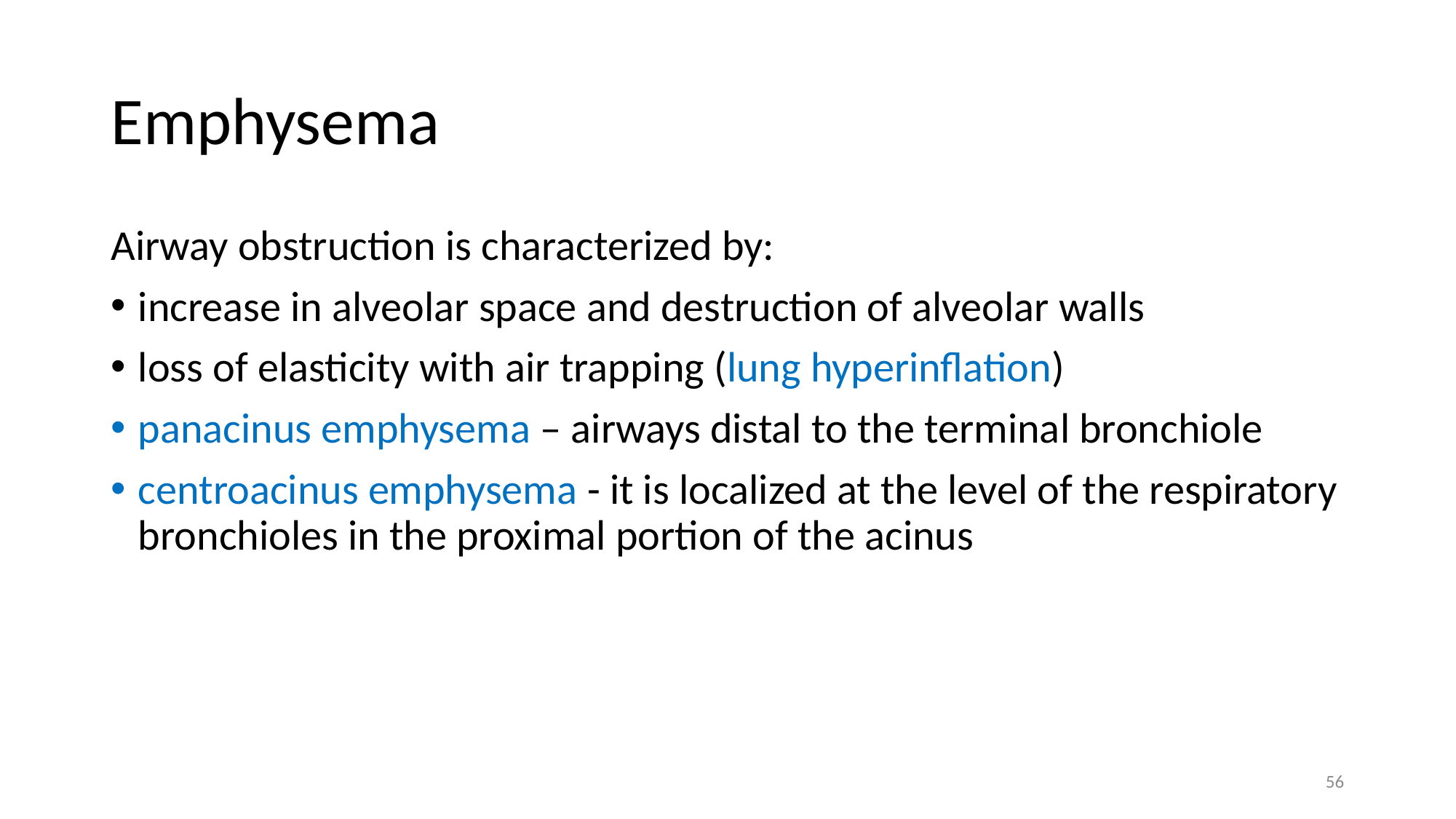

# Emphysema
Airway obstruction is characterized by:
increase in alveolar space and destruction of alveolar walls
loss of elasticity with air trapping (lung hyperinflation)
panacinus emphysema – airways distal to the terminal bronchiole
centroacinus emphysema - it is localized at the level of the respiratory bronchioles in the proximal portion of the acinus
56